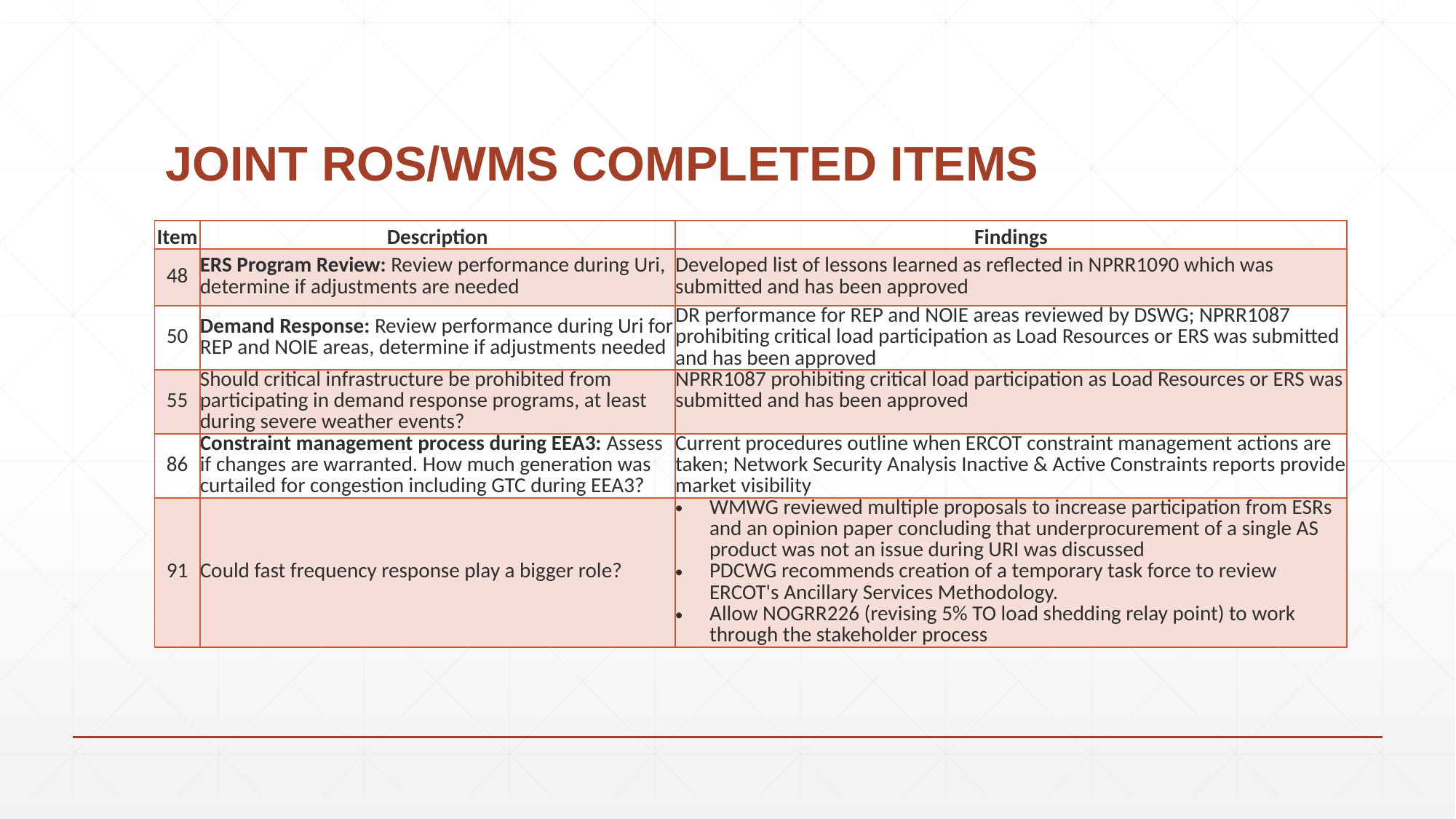

# JOINT ROS/WMS COMPLETED ITEMS
| Item | Description | Findings |
| --- | --- | --- |
| 48 | ERS Program Review: Review performance during Uri, determine if adjustments are needed | Developed list of lessons learned as reflected in NPRR1090 which was submitted and has been approved |
| 50 | Demand Response: Review performance during Uri for REP and NOIE areas, determine if adjustments needed | DR performance for REP and NOIE areas reviewed by DSWG; NPRR1087 prohibiting critical load participation as Load Resources or ERS was submitted and has been approved |
| 55 | Should critical infrastructure be prohibited from participating in demand response programs, at least during severe weather events? | NPRR1087 prohibiting critical load participation as Load Resources or ERS was submitted and has been approved |
| 86 | Constraint management process during EEA3: Assess if changes are warranted. How much generation was curtailed for congestion including GTC during EEA3? | Current procedures outline when ERCOT constraint management actions are taken; Network Security Analysis Inactive & Active Constraints reports provide market visibility |
| 91 | Could fast frequency response play a bigger role? | WMWG reviewed multiple proposals to increase participation from ESRs and an opinion paper concluding that underprocurement of a single AS product was not an issue during URI was discussed PDCWG recommends creation of a temporary task force to review ERCOT's Ancillary Services Methodology. Allow NOGRR226 (revising 5% TO load shedding relay point) to work through the stakeholder process |